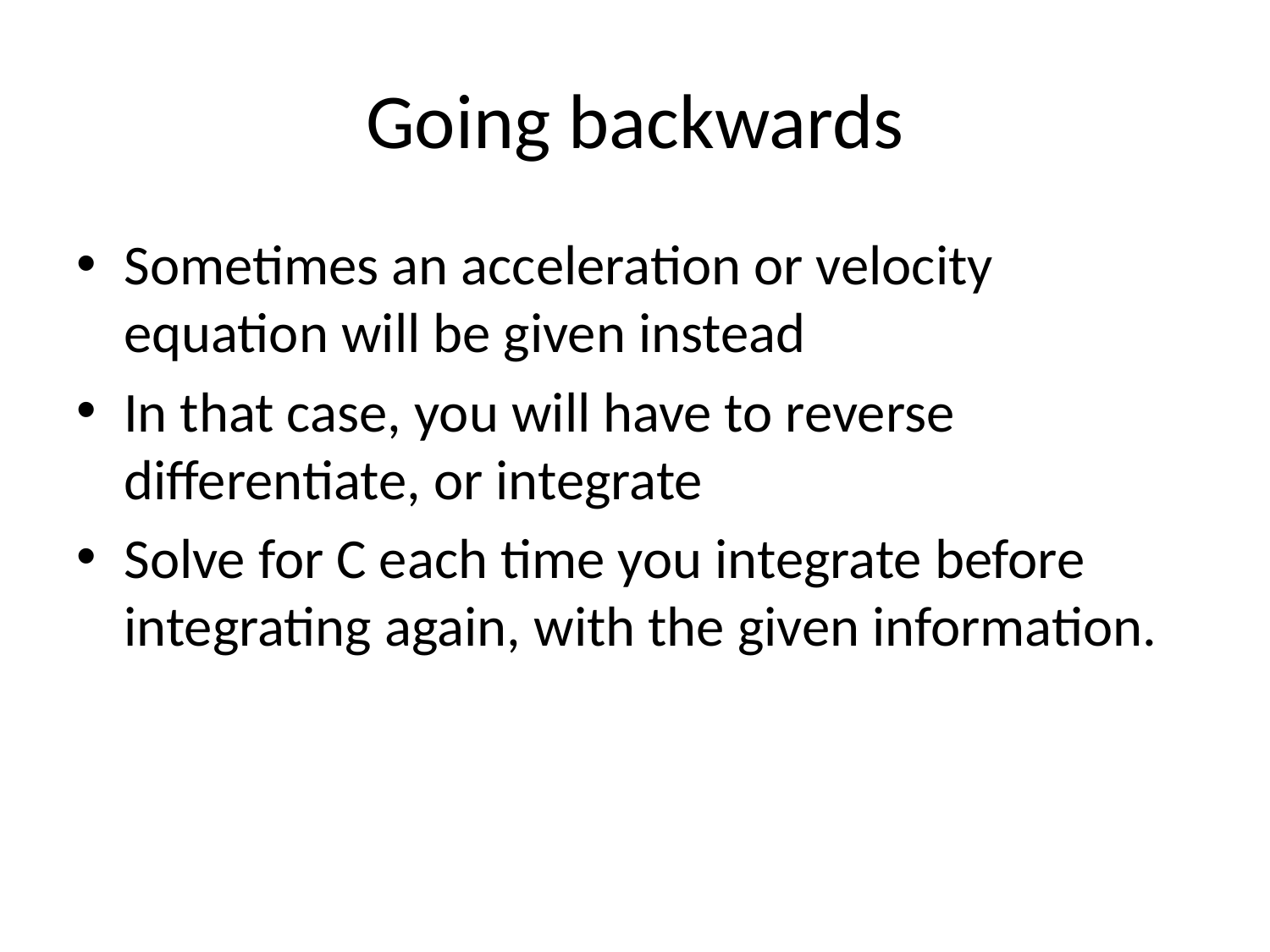

# Going backwards
Sometimes an acceleration or velocity equation will be given instead
In that case, you will have to reverse differentiate, or integrate
Solve for C each time you integrate before integrating again, with the given information.